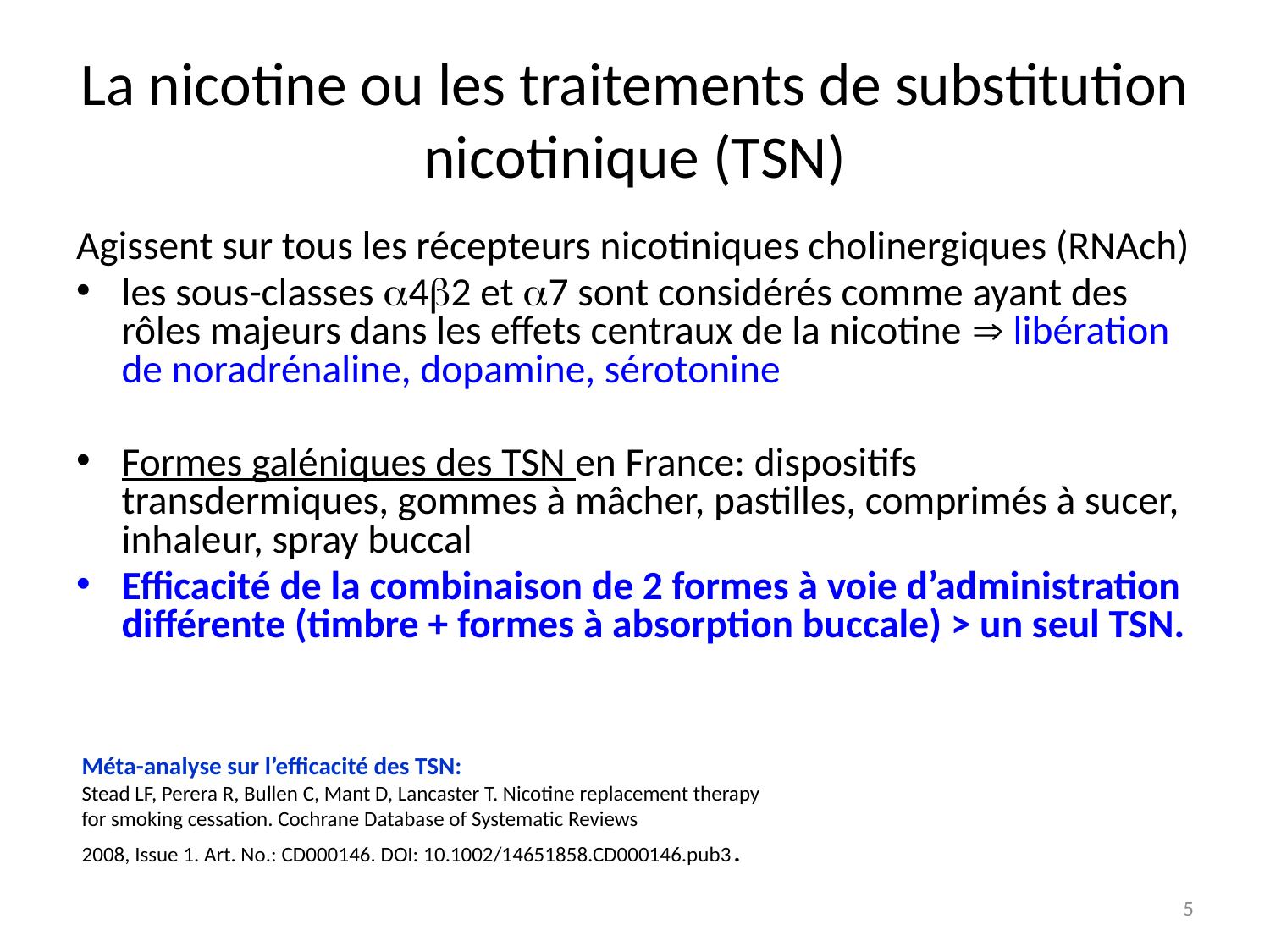

# La nicotine ou les traitements de substitution nicotinique (TSN)
Agissent sur tous les récepteurs nicotiniques cholinergiques (RNAch)
les sous-classes α4β2 et α7 sont considérés comme ayant des rôles majeurs dans les effets centraux de la nicotine ⇒ libération de noradrénaline, dopamine, sérotonine

Formes galéniques des TSN en France: dispositifs transdermiques, gommes à mâcher, pastilles, comprimés à sucer, inhaleur, spray buccal
Efficacité de la combinaison de 2 formes à voie d’administration différente (timbre + formes à absorption buccale) > un seul TSN.
Méta-analyse sur l’efficacité des TSN:
Stead LF, Perera R, Bullen C, Mant D, Lancaster T. Nicotine replacement therapy
for smoking cessation. Cochrane Database of Systematic Reviews
2008, Issue 1. Art. No.: CD000146. DOI: 10.1002/14651858.CD000146.pub3.
5